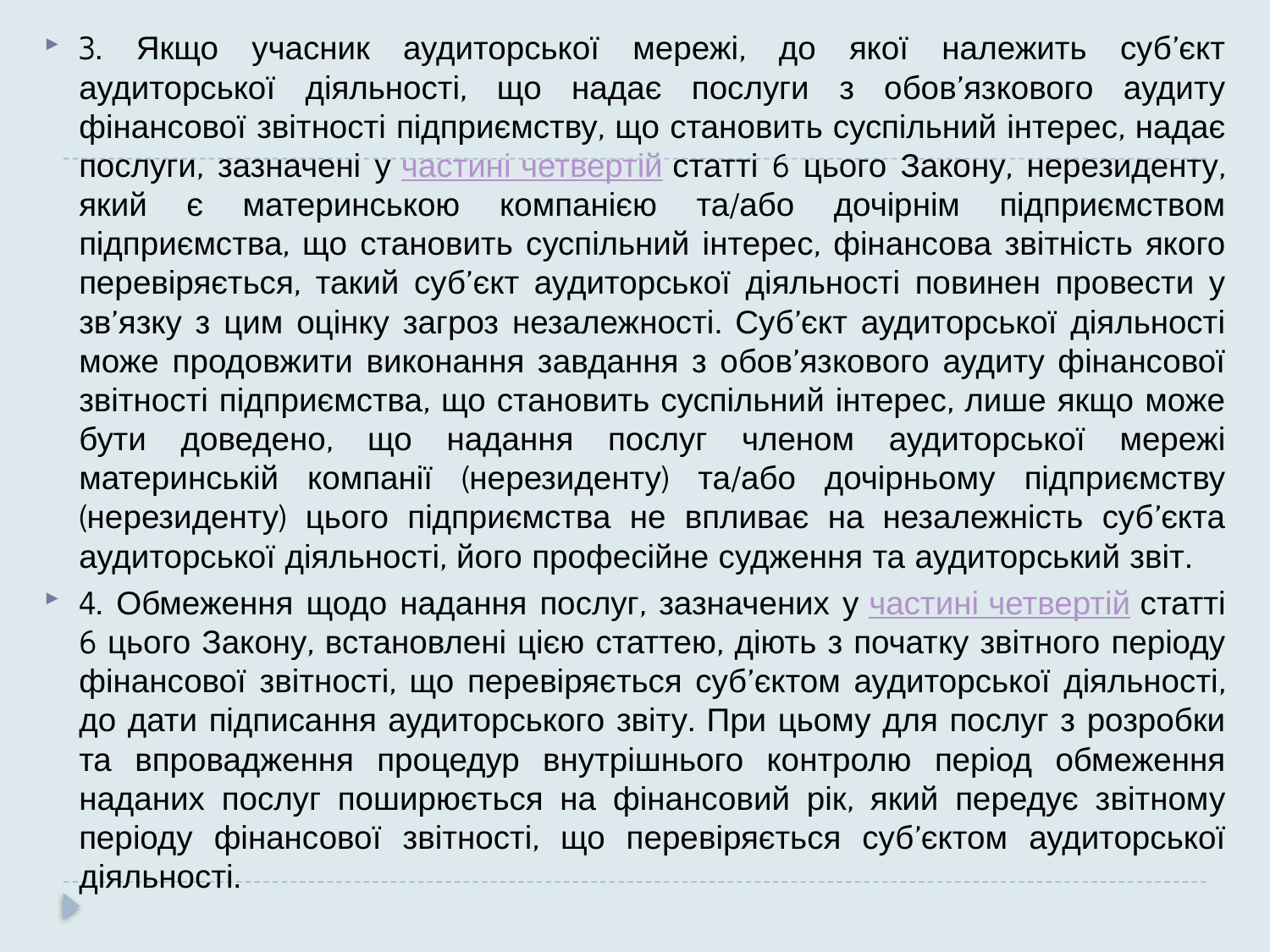

3. Якщо учасник аудиторської мережі, до якої належить суб’єкт аудиторської діяльності, що надає послуги з обов’язкового аудиту фінансової звітності підприємству, що становить суспільний інтерес, надає послуги, зазначені у частині четвертій статті 6 цього Закону, нерезиденту, який є материнською компанією та/або дочірнім підприємством підприємства, що становить суспільний інтерес, фінансова звітність якого перевіряється, такий суб’єкт аудиторської діяльності повинен провести у зв’язку з цим оцінку загроз незалежності. Суб’єкт аудиторської діяльності може продовжити виконання завдання з обов’язкового аудиту фінансової звітності підприємства, що становить суспільний інтерес, лише якщо може бути доведено, що надання послуг членом аудиторської мережі материнській компанії (нерезиденту) та/або дочірньому підприємству (нерезиденту) цього підприємства не впливає на незалежність суб’єкта аудиторської діяльності, його професійне судження та аудиторський звіт.
4. Обмеження щодо надання послуг, зазначених у частині четвертій статті 6 цього Закону, встановлені цією статтею, діють з початку звітного періоду фінансової звітності, що перевіряється суб’єктом аудиторської діяльності, до дати підписання аудиторського звіту. При цьому для послуг з розробки та впровадження процедур внутрішнього контролю період обмеження наданих послуг поширюється на фінансовий рік, який передує звітному періоду фінансової звітності, що перевіряється суб’єктом аудиторської діяльності.